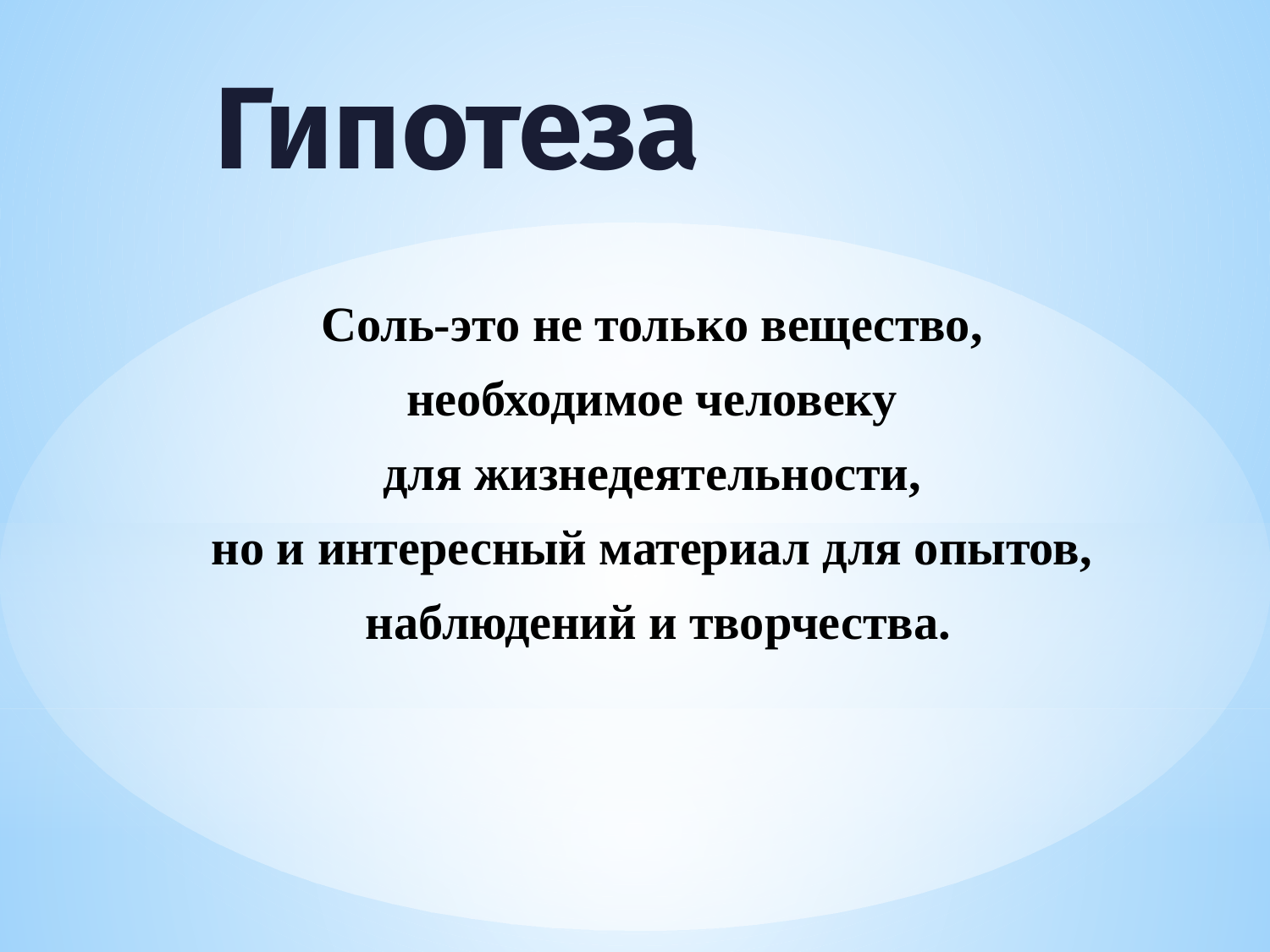

# Гипотеза
Соль-это не только вещество,
необходимое человеку
для жизнедеятельности,
но и интересный материал для опытов,
наблюдений и творчества.